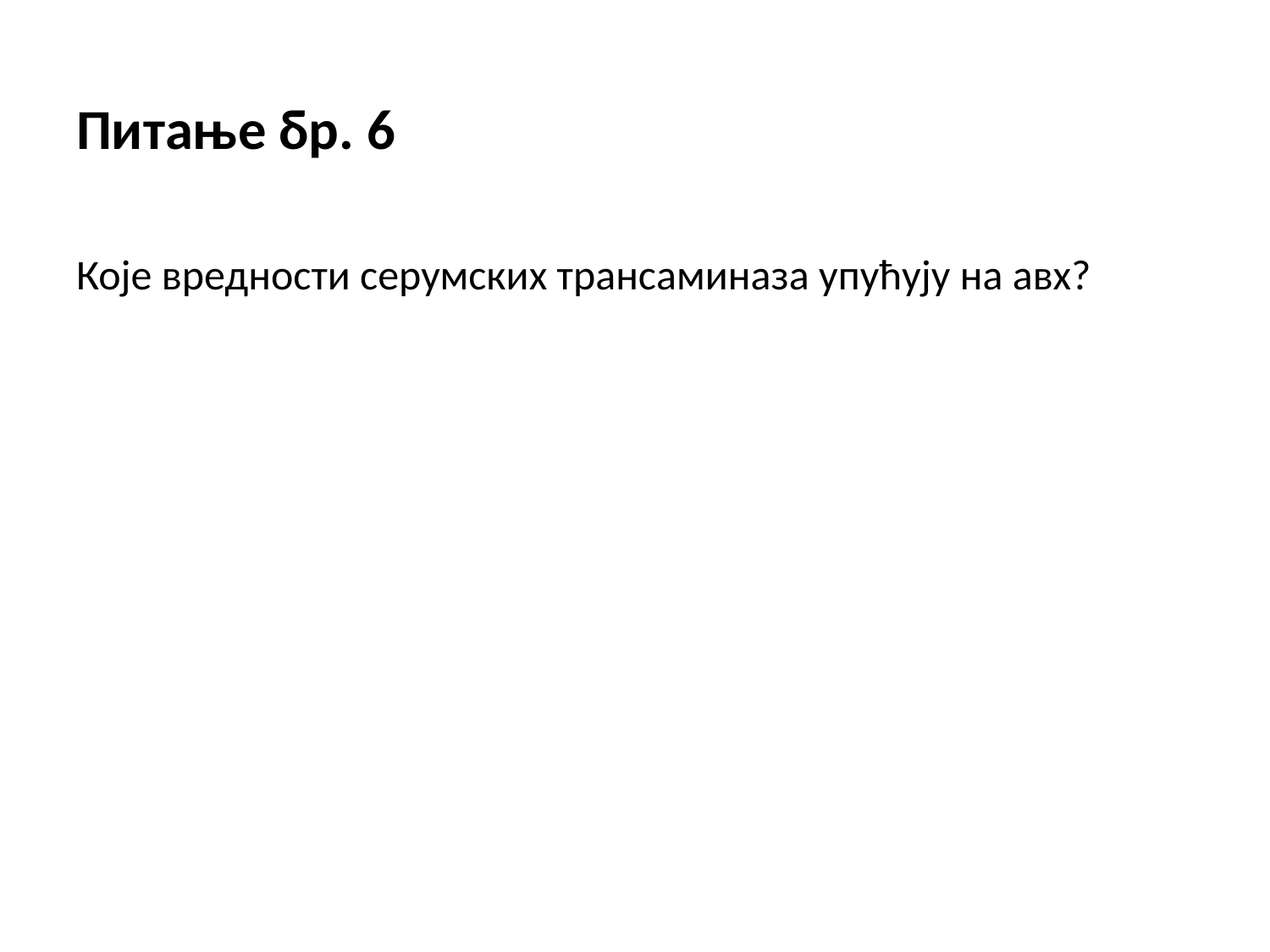

Питање бр. 6

Које вредности серумских трансаминаза упућују на авх?